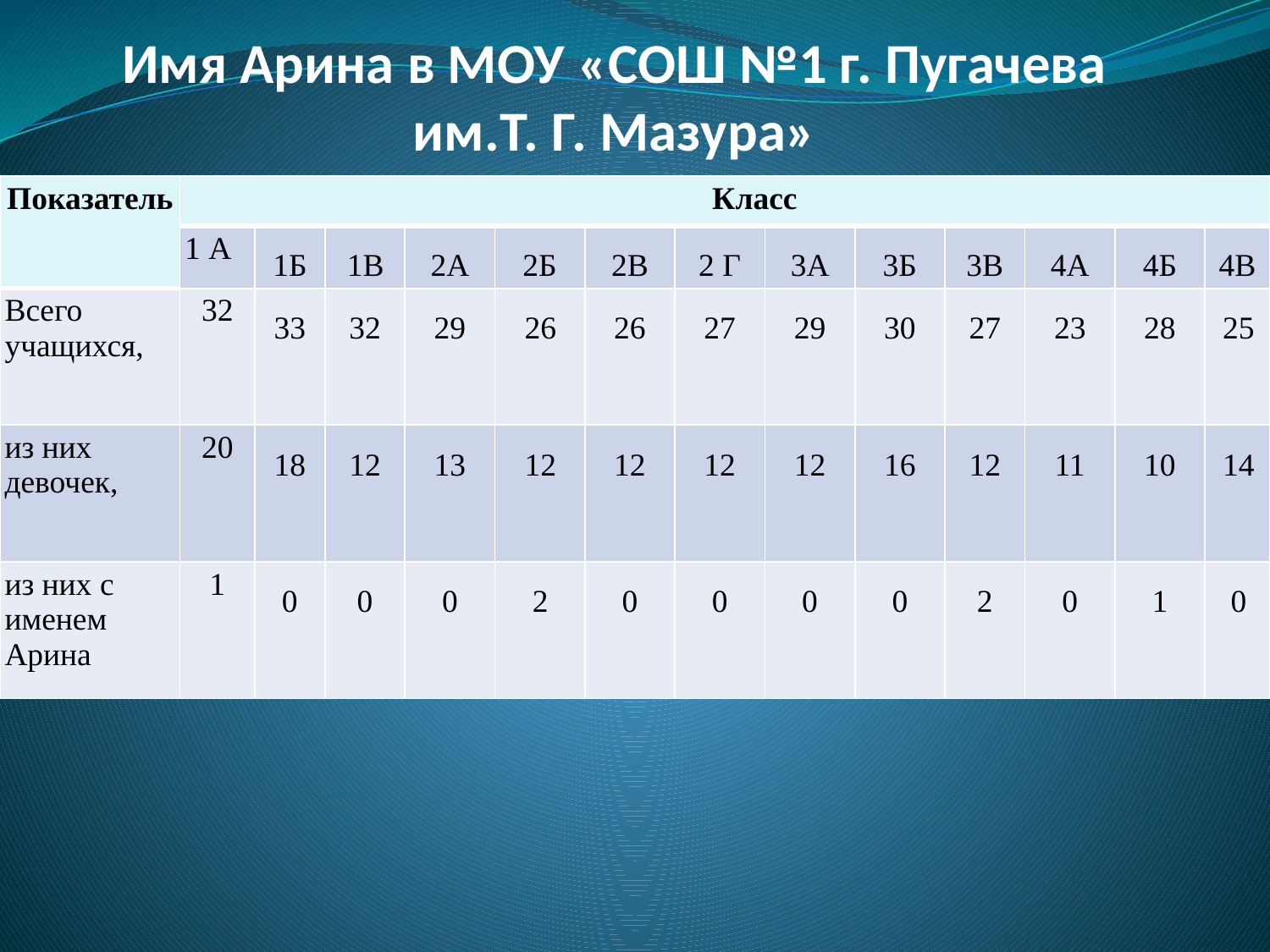

# Имя Арина в МОУ «СОШ №1 г. Пугачева им.Т. Г. Мазура»
| Показатель | Класс |  |  |  |  |  |  |  |  |  |  |  |  |
| --- | --- | --- | --- | --- | --- | --- | --- | --- | --- | --- | --- | --- | --- |
|  | 1 А | 1Б | 1В | 2А | 2Б | 2В | 2 Г | 3А | 3Б | 3В | 4А | 4Б | 4В |
| Всего учащихся, | 32 | 33 | 32 | 29 | 26 | 26 | 27 | 29 | 30 | 27 | 23 | 28 | 25 |
| из них девочек, | 20 | 18 | 12 | 13 | 12 | 12 | 12 | 12 | 16 | 12 | 11 | 10 | 14 |
| из них с именем Арина | 1 | 0 | 0 | 0 | 2 | 0 | 0 | 0 | 0 | 2 | 0 | 1 | 0 |